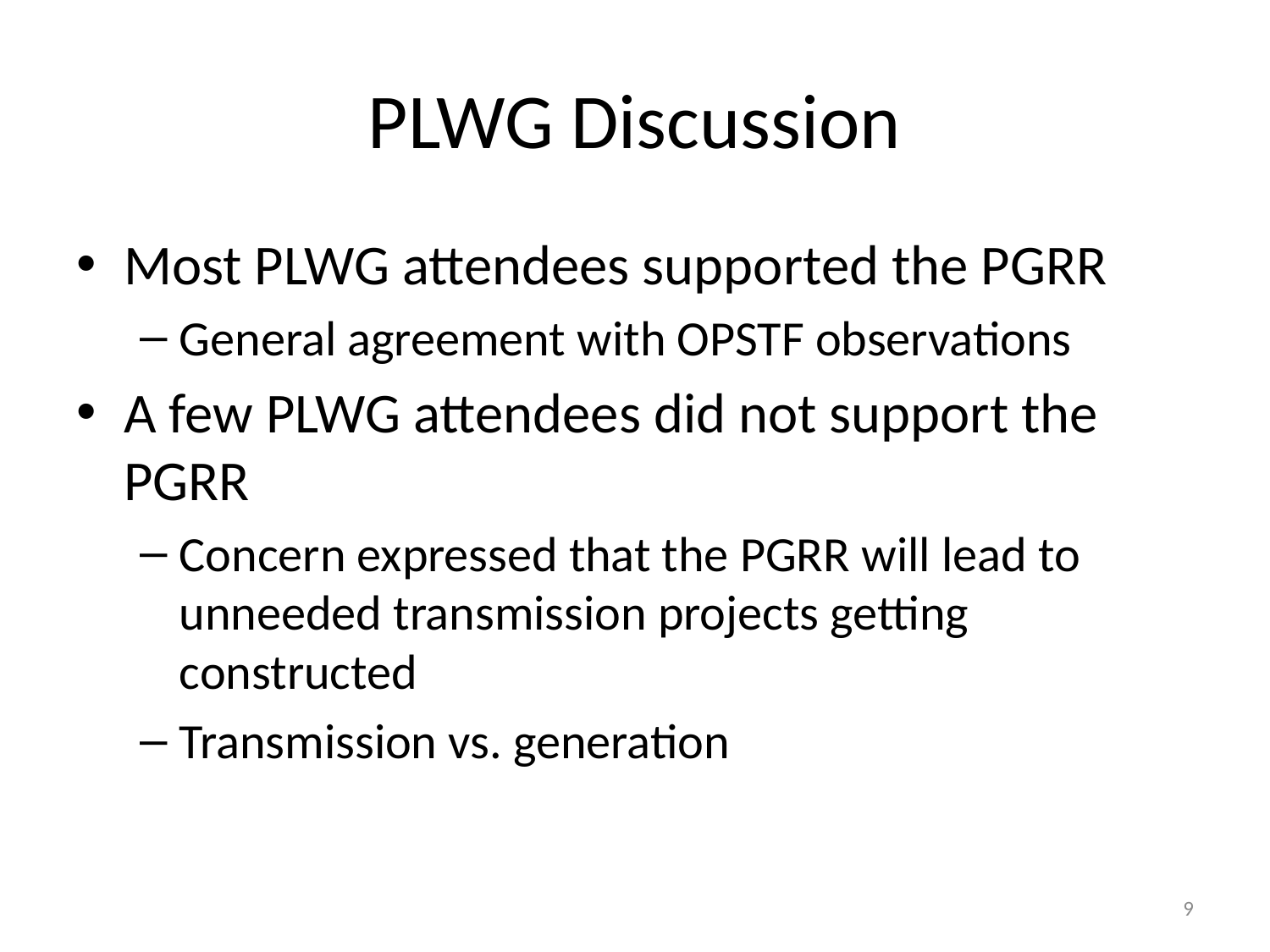

# PLWG Discussion
Most PLWG attendees supported the PGRR
General agreement with OPSTF observations
A few PLWG attendees did not support the PGRR
Concern expressed that the PGRR will lead to unneeded transmission projects getting constructed
Transmission vs. generation
9